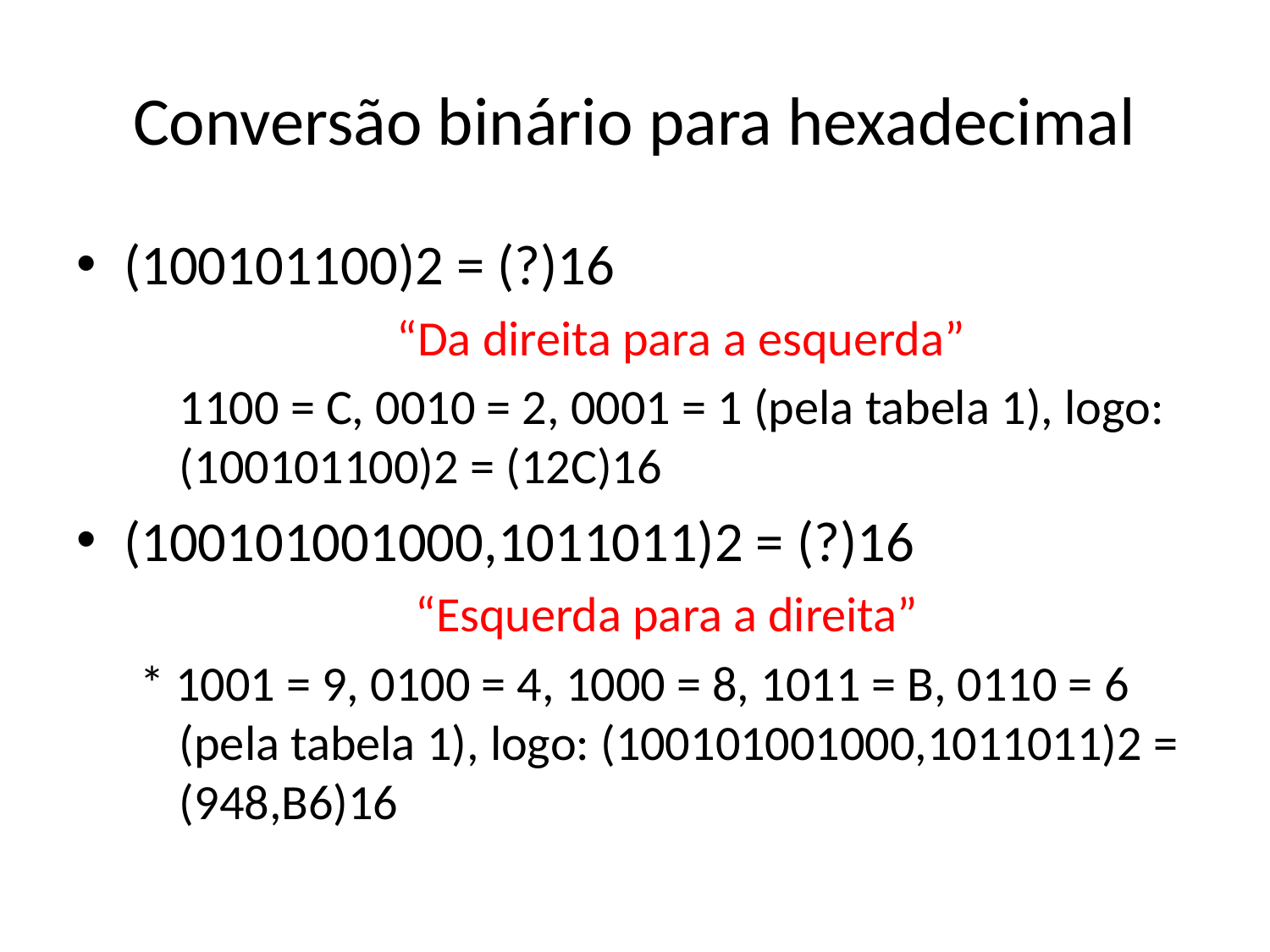

# Conversão binário para hexadecimal
(100101100)2 = (?)16
	“Da direita para a esquerda”
	1100 = C, 0010 = 2, 0001 = 1 (pela tabela 1), logo: (100101100)2 = (12C)16
(100101001000,1011011)2 = (?)16
“Esquerda para a direita”
* 1001 = 9, 0100 = 4, 1000 = 8, 1011 = B, 0110 = 6 (pela tabela 1), logo: (100101001000,1011011)2 = (948,B6)16